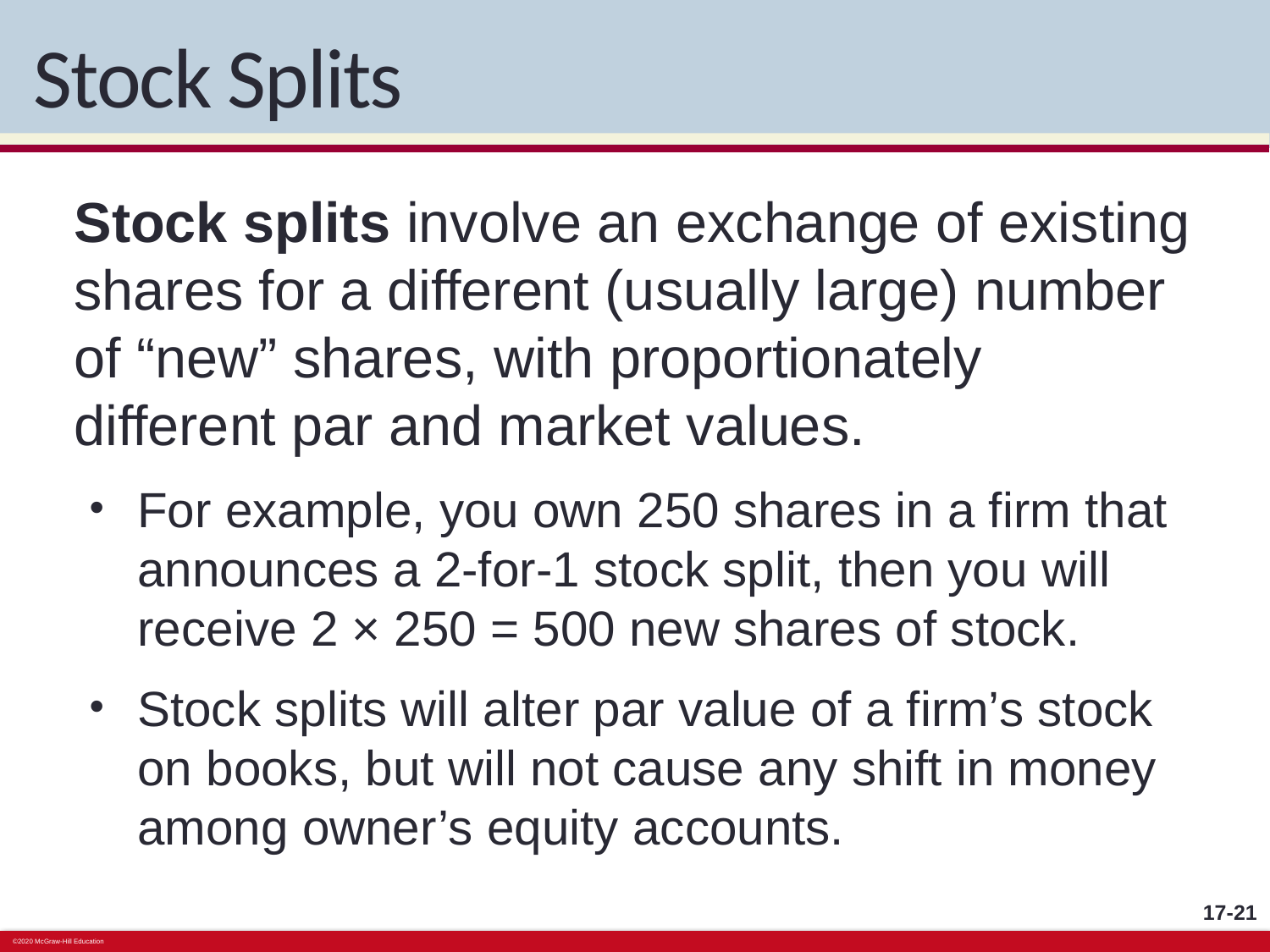

# Stock Splits
Stock splits involve an exchange of existing shares for a different (usually large) number of “new” shares, with proportionately different par and market values.
For example, you own 250 shares in a firm that announces a 2-for-1 stock split, then you will receive 2 × 250 = 500 new shares of stock.
Stock splits will alter par value of a firm’s stock on books, but will not cause any shift in money among owner’s equity accounts.